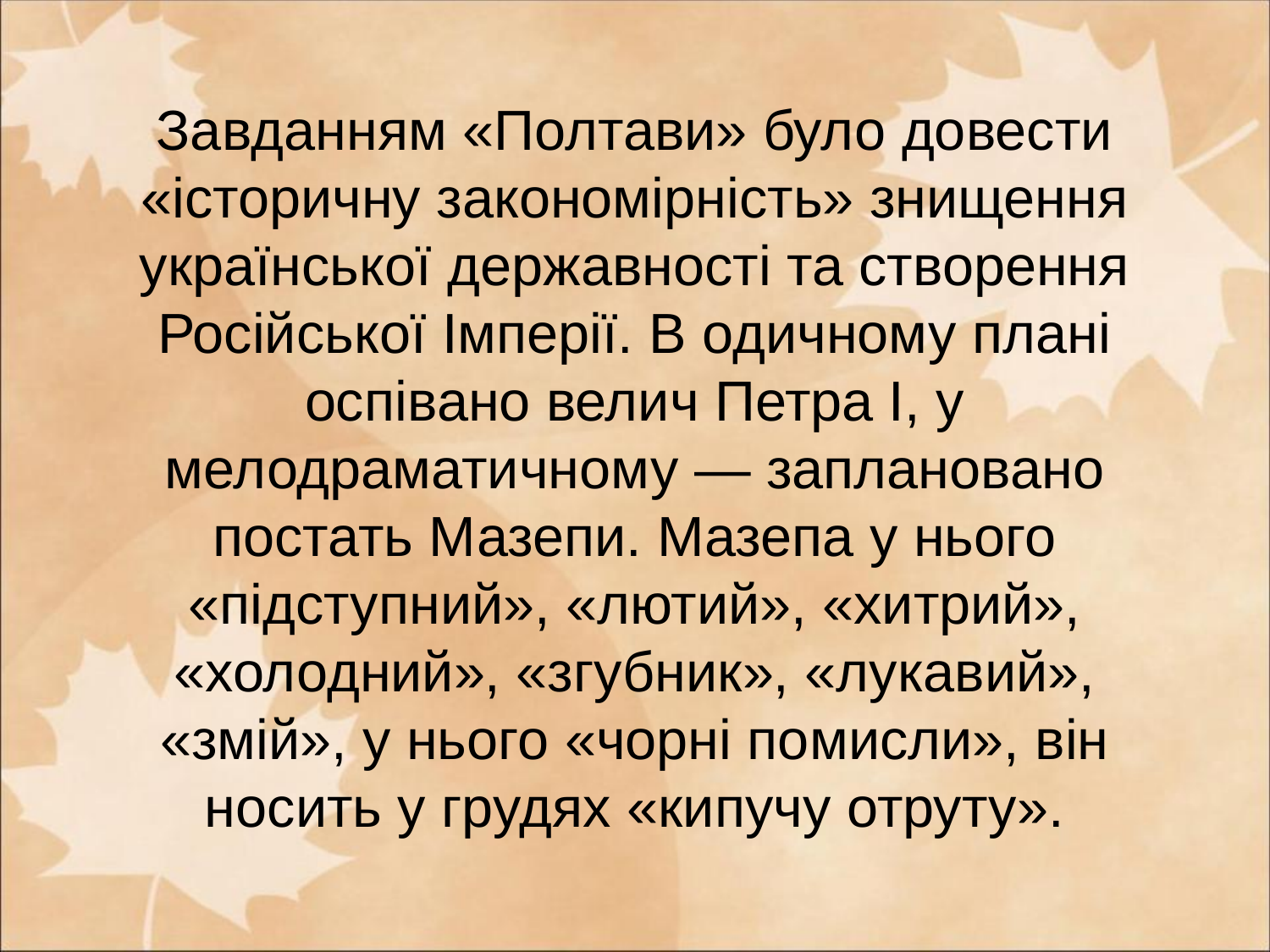

# Завданням «Полтави» було довести «історичну закономірність» знищення української державності та створення Російської Імперії. В одичному плані оспівано велич Петра І, у мелодраматичному — заплановано постать Мазепи. Мазепа у нього «підступний», «лютий», «хитрий», «холодний», «згубник», «лукавий», «змій», у нього «чорні помисли», він носить у грудях «кипучу отруту».